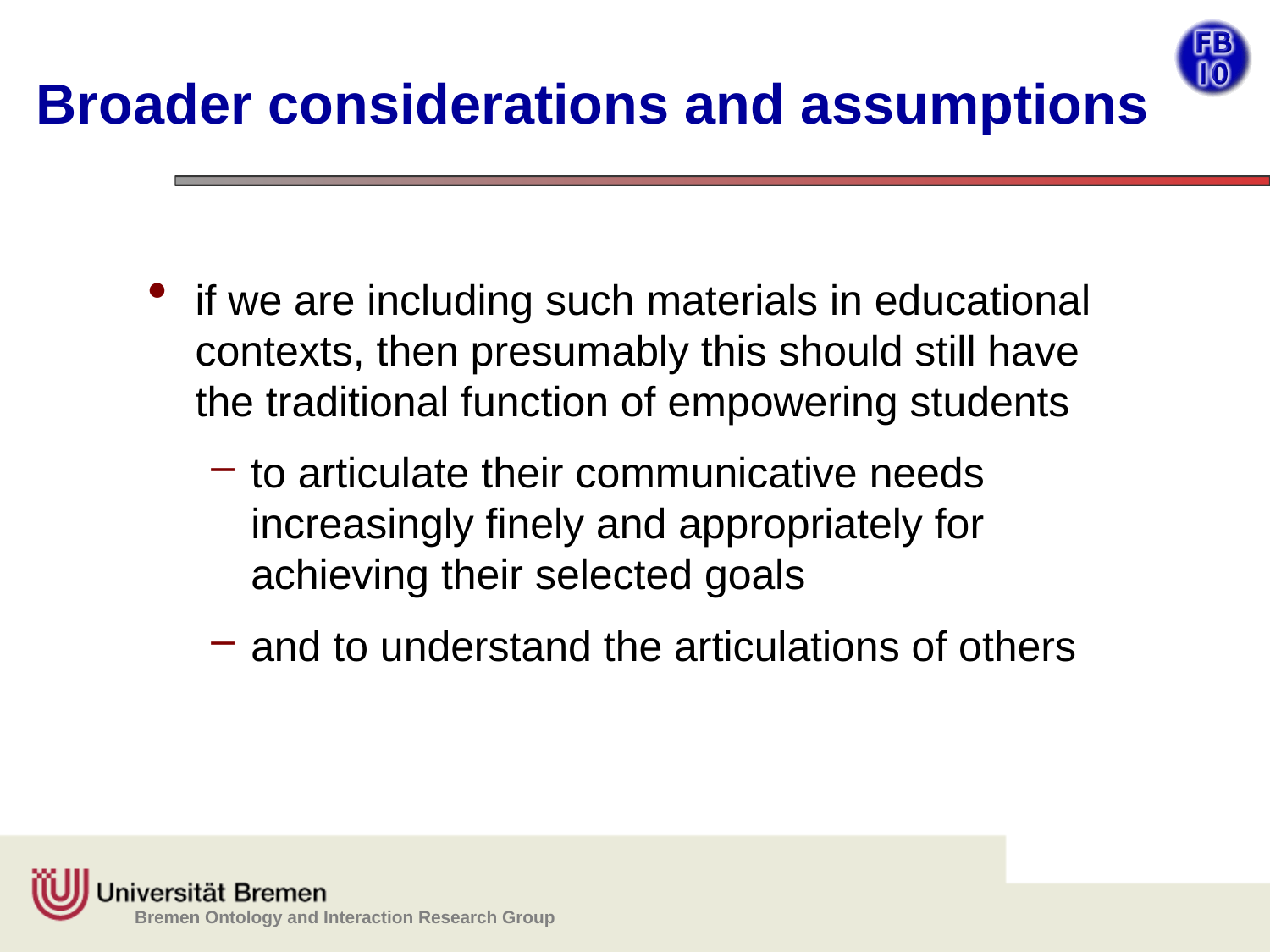

# Broader considerations and assumptions
if we are including such materials in educational contexts, then presumably this should still have the traditional function of empowering students
to articulate their communicative needs increasingly finely and appropriately for achieving their selected goals
and to understand the articulations of others